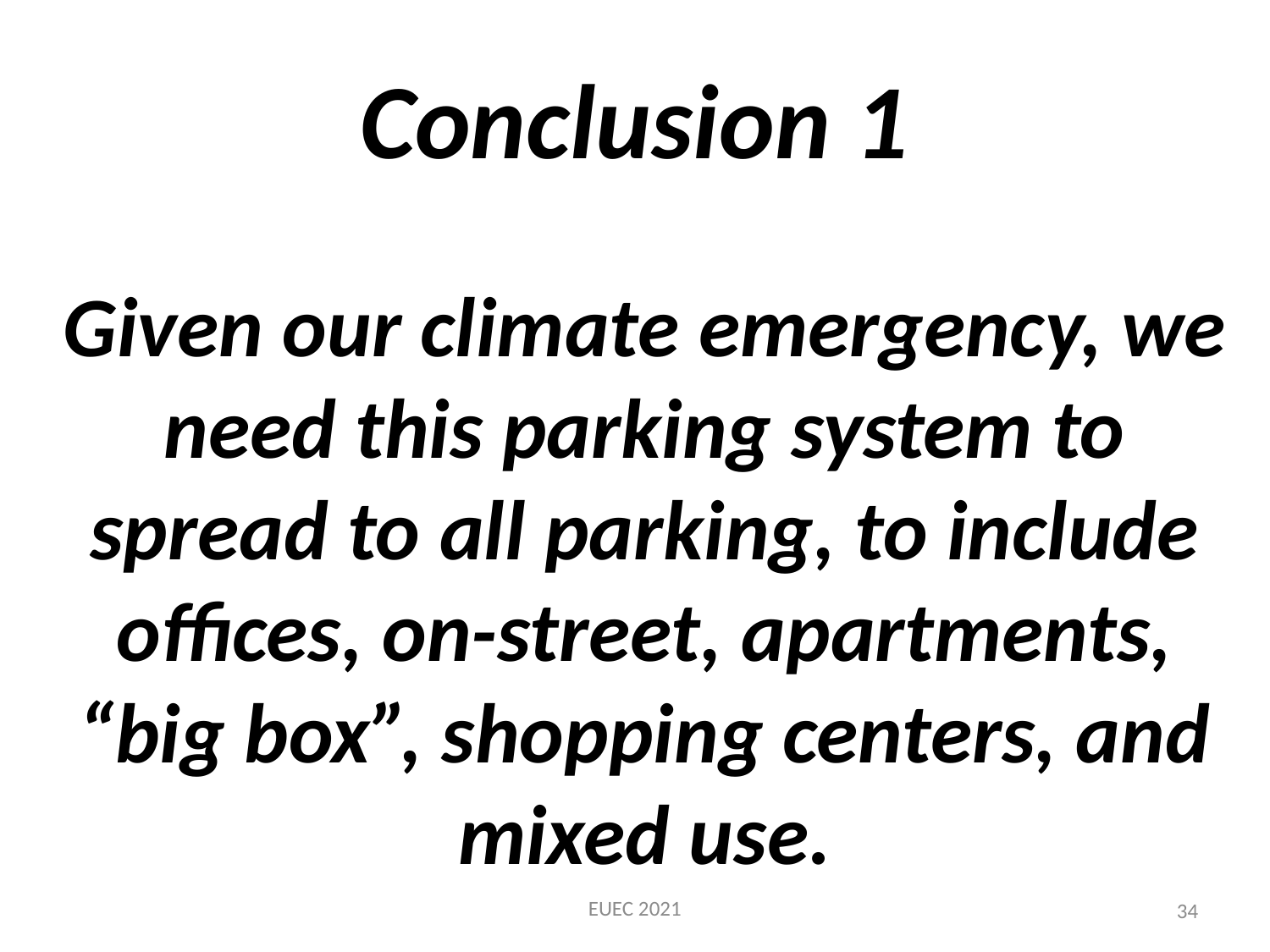

# Conclusion 1
Given our climate emergency, we need this parking system to spread to all parking, to include offices, on-street, apartments, “big box”, shopping centers, and mixed use.
EUEC 2021
34